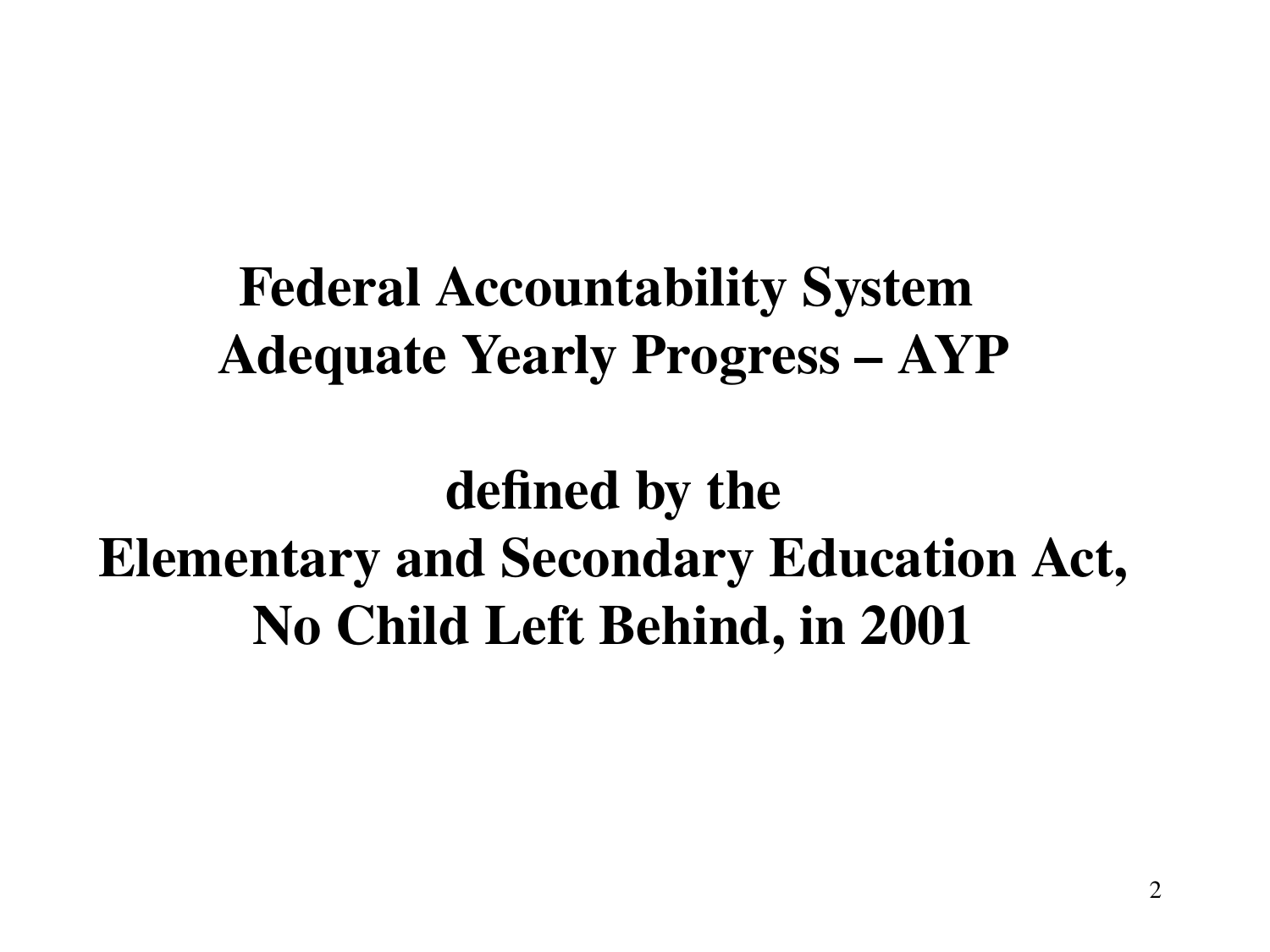

Federal Accountability System
Adequate Yearly Progress – AYP

defined by the
Elementary and Secondary Education Act,
No Child Left Behind, in 2001

2